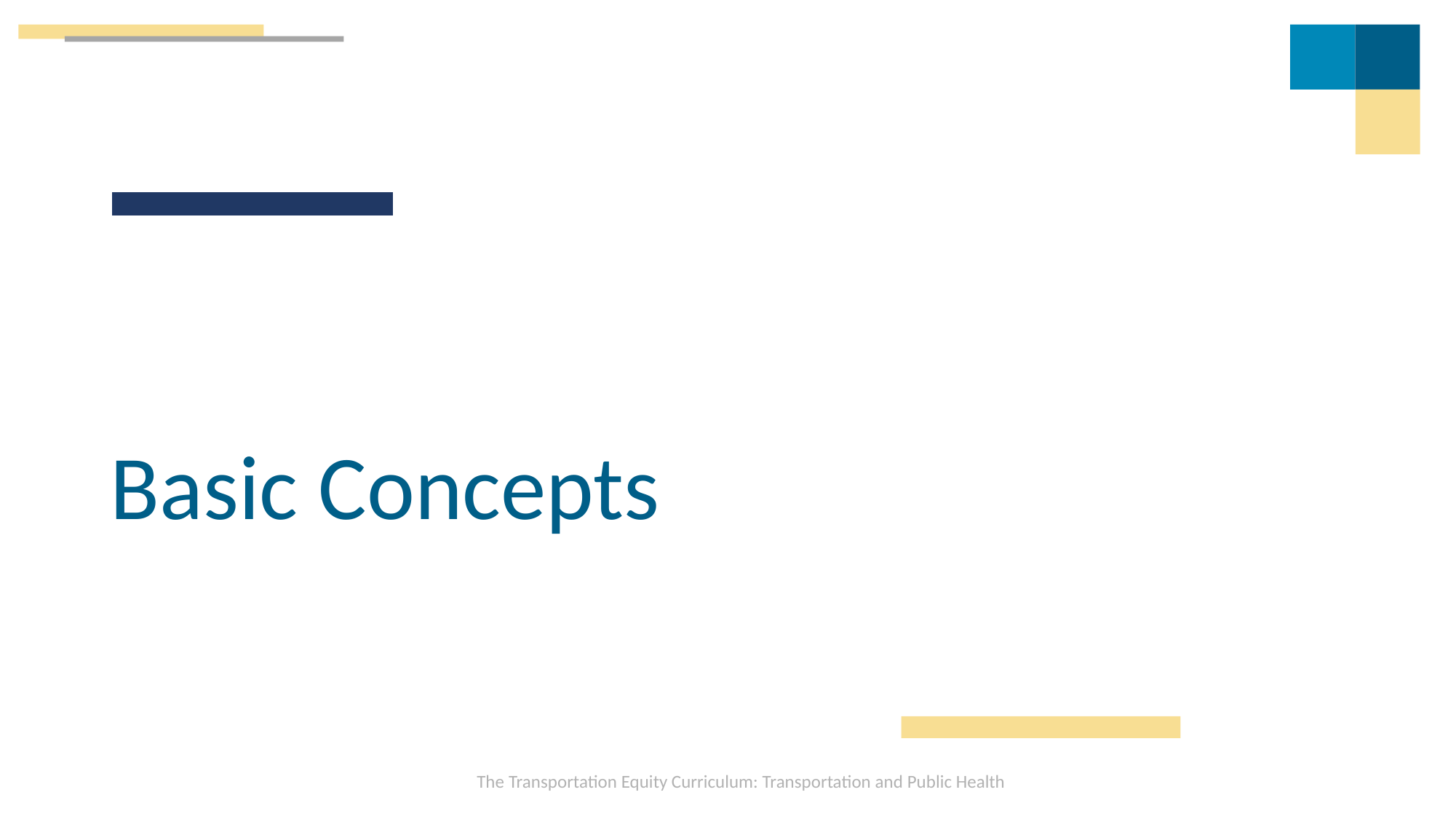

# Basic Concepts

The Transportation Equity Curriculum: Transportation and Public Health